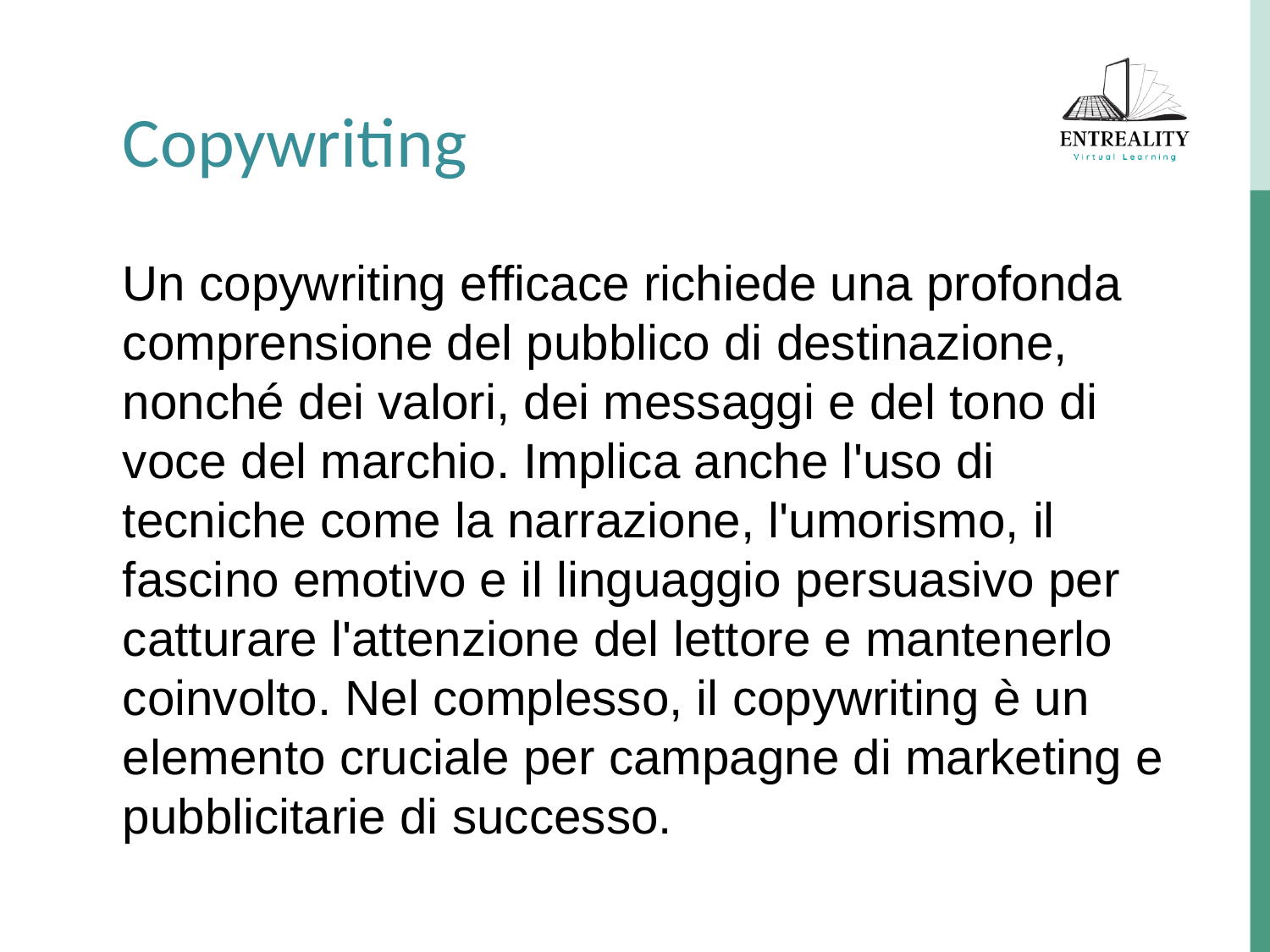

Copywriting
Un copywriting efficace richiede una profonda comprensione del pubblico di destinazione, nonché dei valori, dei messaggi e del tono di voce del marchio. Implica anche l'uso di tecniche come la narrazione, l'umorismo, il fascino emotivo e il linguaggio persuasivo per catturare l'attenzione del lettore e mantenerlo coinvolto. Nel complesso, il copywriting è un elemento cruciale per campagne di marketing e pubblicitarie di successo.